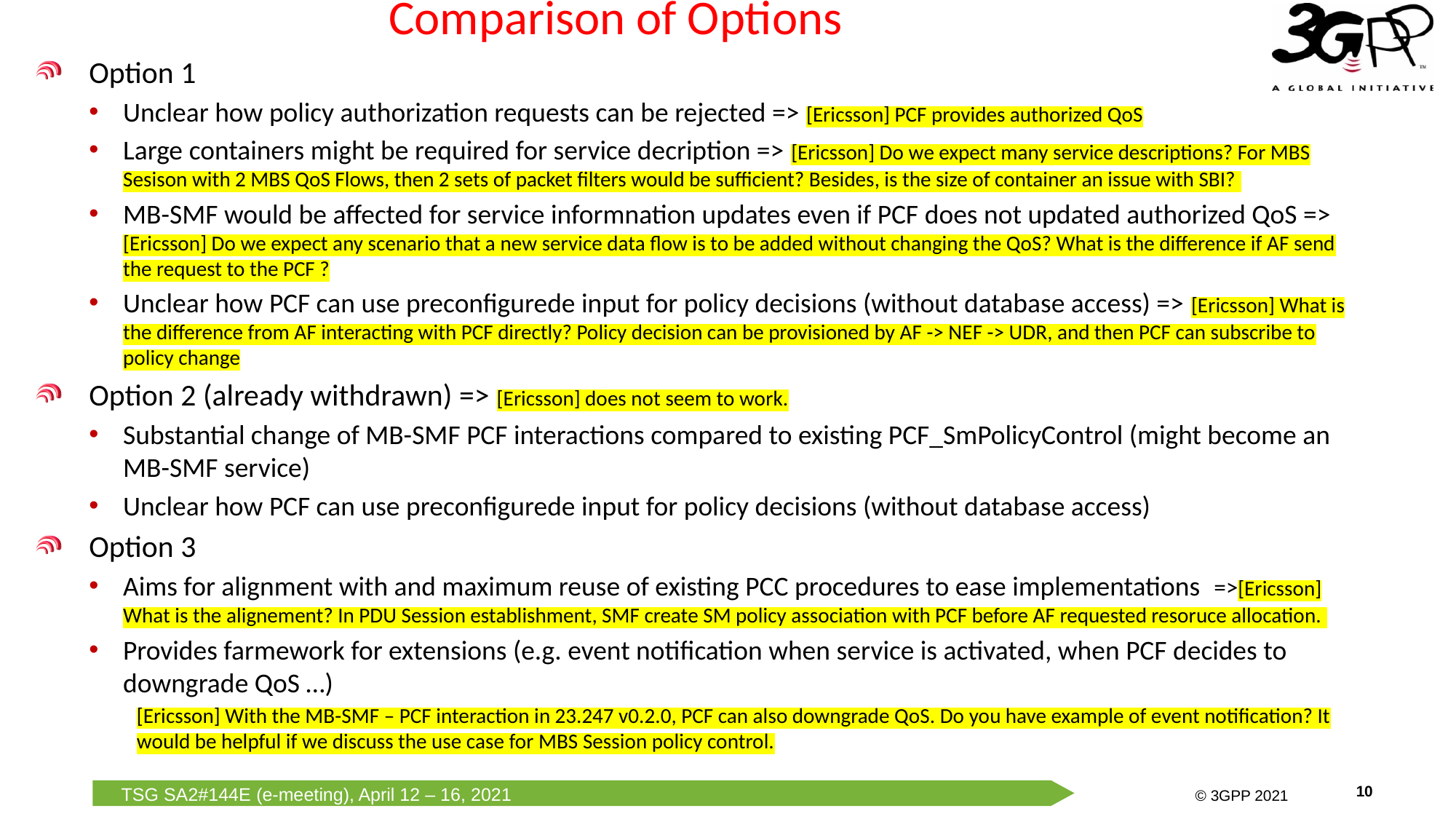

# Comparison of Options
Option 1
Unclear how policy authorization requests can be rejected => [Ericsson] PCF provides authorized QoS
Large containers might be required for service decription => [Ericsson] Do we expect many service descriptions? For MBS Sesison with 2 MBS QoS Flows, then 2 sets of packet filters would be sufficient? Besides, is the size of container an issue with SBI?
MB-SMF would be affected for service informnation updates even if PCF does not updated authorized QoS => [Ericsson] Do we expect any scenario that a new service data flow is to be added without changing the QoS? What is the difference if AF send the request to the PCF ?
Unclear how PCF can use preconfigurede input for policy decisions (without database access) => [Ericsson] What is the difference from AF interacting with PCF directly? Policy decision can be provisioned by AF -> NEF -> UDR, and then PCF can subscribe to policy change
Option 2 (already withdrawn) => [Ericsson] does not seem to work.
Substantial change of MB-SMF PCF interactions compared to existing PCF_SmPolicyControl (might become an MB-SMF service)
Unclear how PCF can use preconfigurede input for policy decisions (without database access)
Option 3
Aims for alignment with and maximum reuse of existing PCC procedures to ease implementations  =>[Ericsson] What is the alignement? In PDU Session establishment, SMF create SM policy association with PCF before AF requested resoruce allocation.
Provides farmework for extensions (e.g. event notification when service is activated, when PCF decides to downgrade QoS …)
[Ericsson] With the MB-SMF – PCF interaction in 23.247 v0.2.0, PCF can also downgrade QoS. Do you have example of event notification? It would be helpful if we discuss the use case for MBS Session policy control.